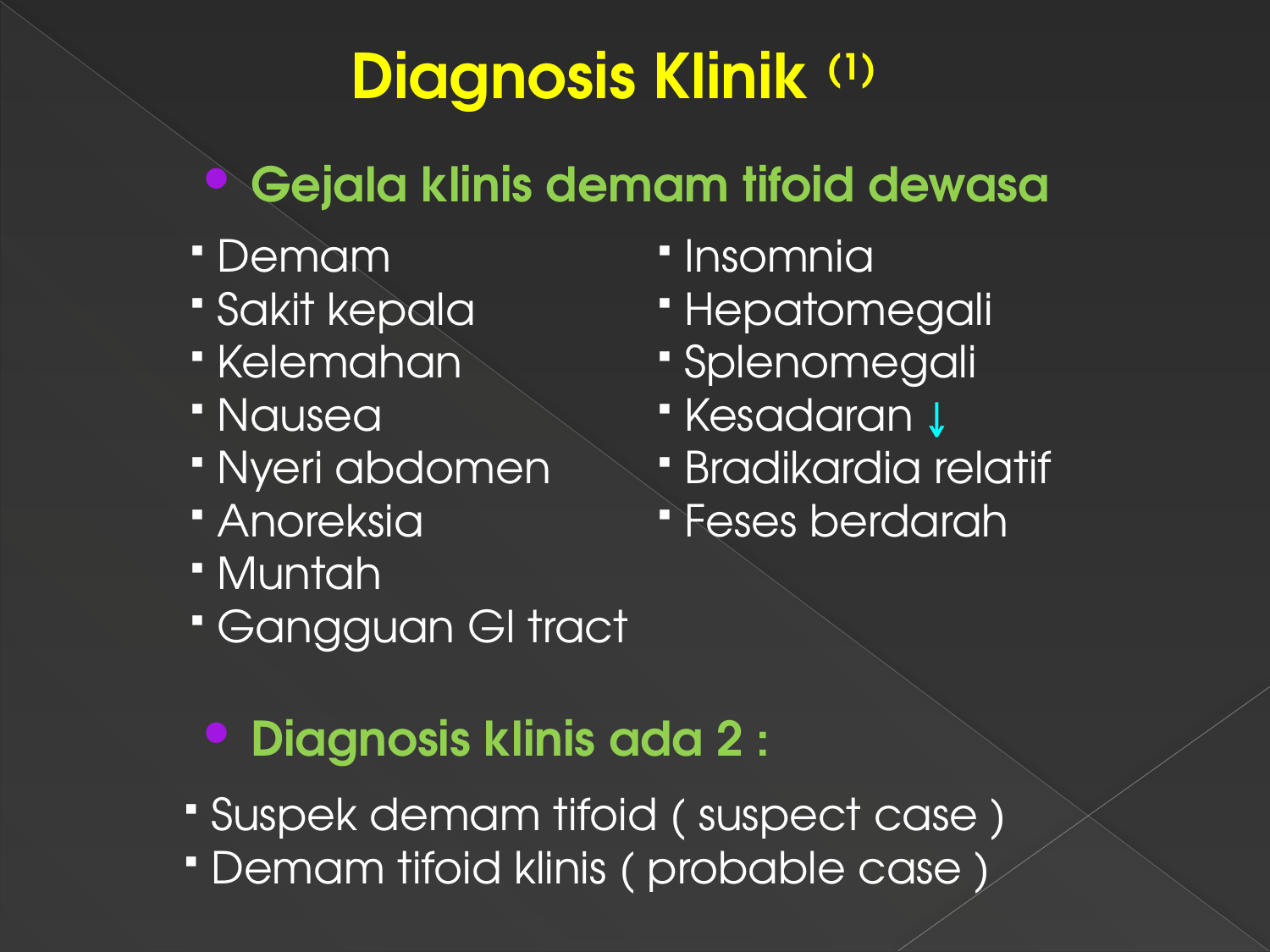

Diagnosis Klinik (1)
Gejala klinis demam tifoid dewasa
 Demam
 Sakit kepala
 Kelemahan
 Nausea
 Nyeri abdomen
 Anoreksia
 Muntah
 Gangguan GI tract
 Insomnia
 Hepatomegali
 Splenomegali
 Kesadaran ↓
 Bradikardia relatif
 Feses berdarah
Diagnosis klinis ada 2 :
 Suspek demam tifoid ( suspect case )
 Demam tifoid klinis ( probable case )